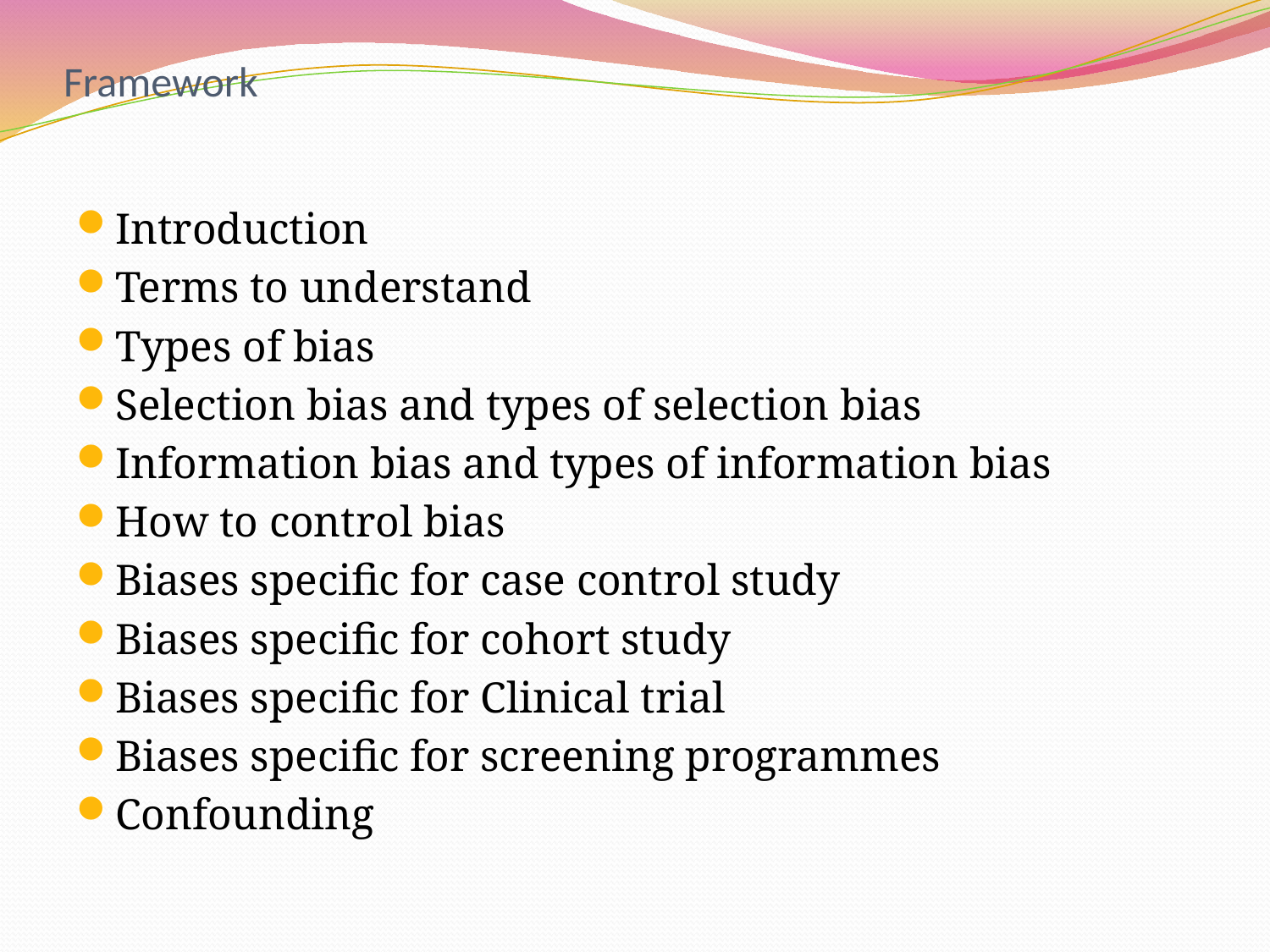

# Framework

Introduction
Terms to understand
Types of bias
Selection bias and types of selection bias
Information bias and types of information bias
How to control bias
Biases specific for case control study
Biases specific for cohort study
Biases specific for Clinical trial
Biases specific for screening programmes
Confounding